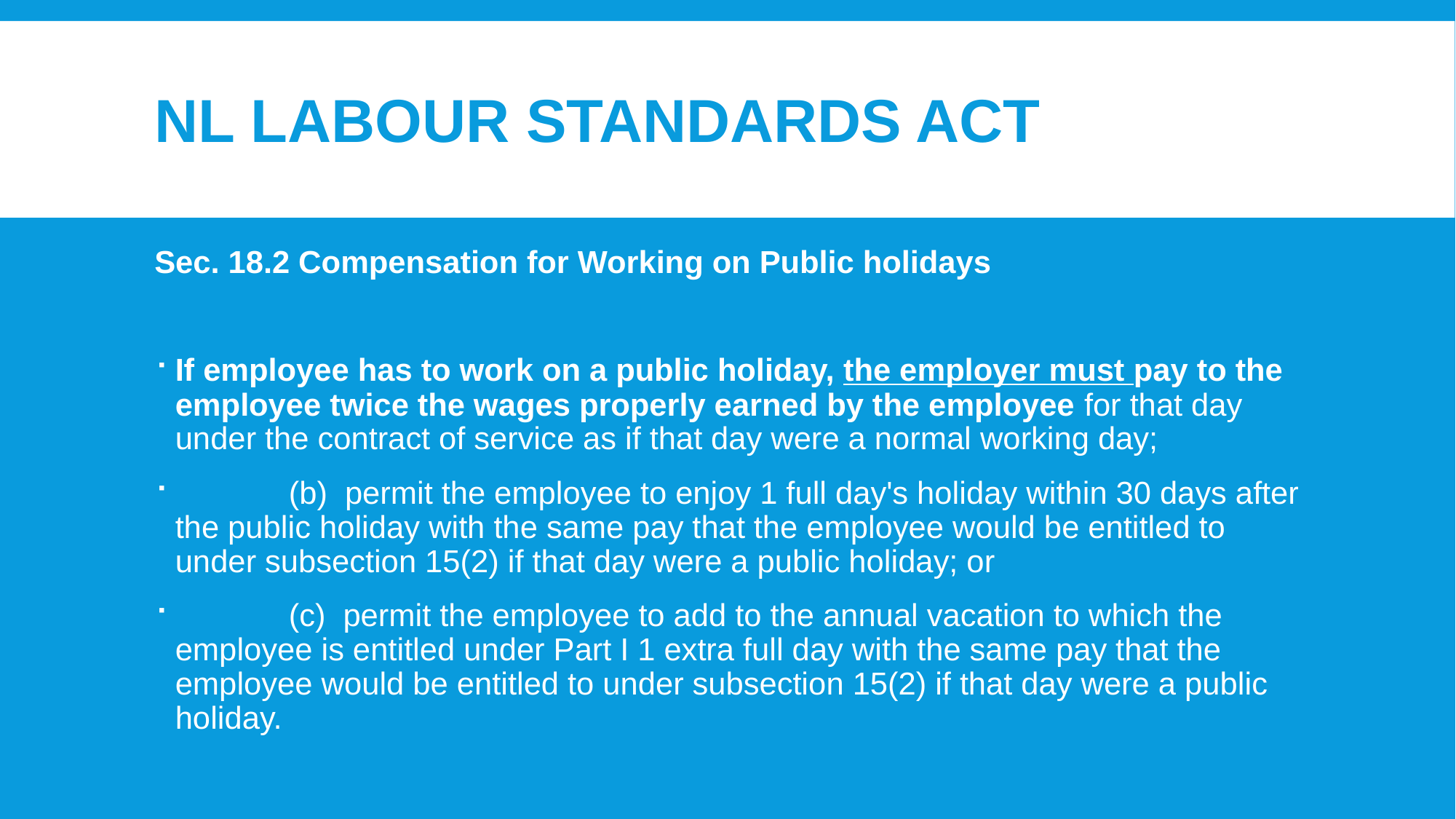

# NL Labour Standards Act
Sec. 18.2 Compensation for Working on Public holidays

If employee has to work on a public holiday, the employer must pay to the employee twice the wages properly earned by the employee for that day under the contract of service as if that day were a normal working day;
             (b)  permit the employee to enjoy 1 full day's holiday within 30 days after the public holiday with the same pay that the employee would be entitled to under subsection 15(2) if that day were a public holiday; or
             (c)  permit the employee to add to the annual vacation to which the employee is entitled under Part I 1 extra full day with the same pay that the employee would be entitled to under subsection 15(2) if that day were a public holiday.